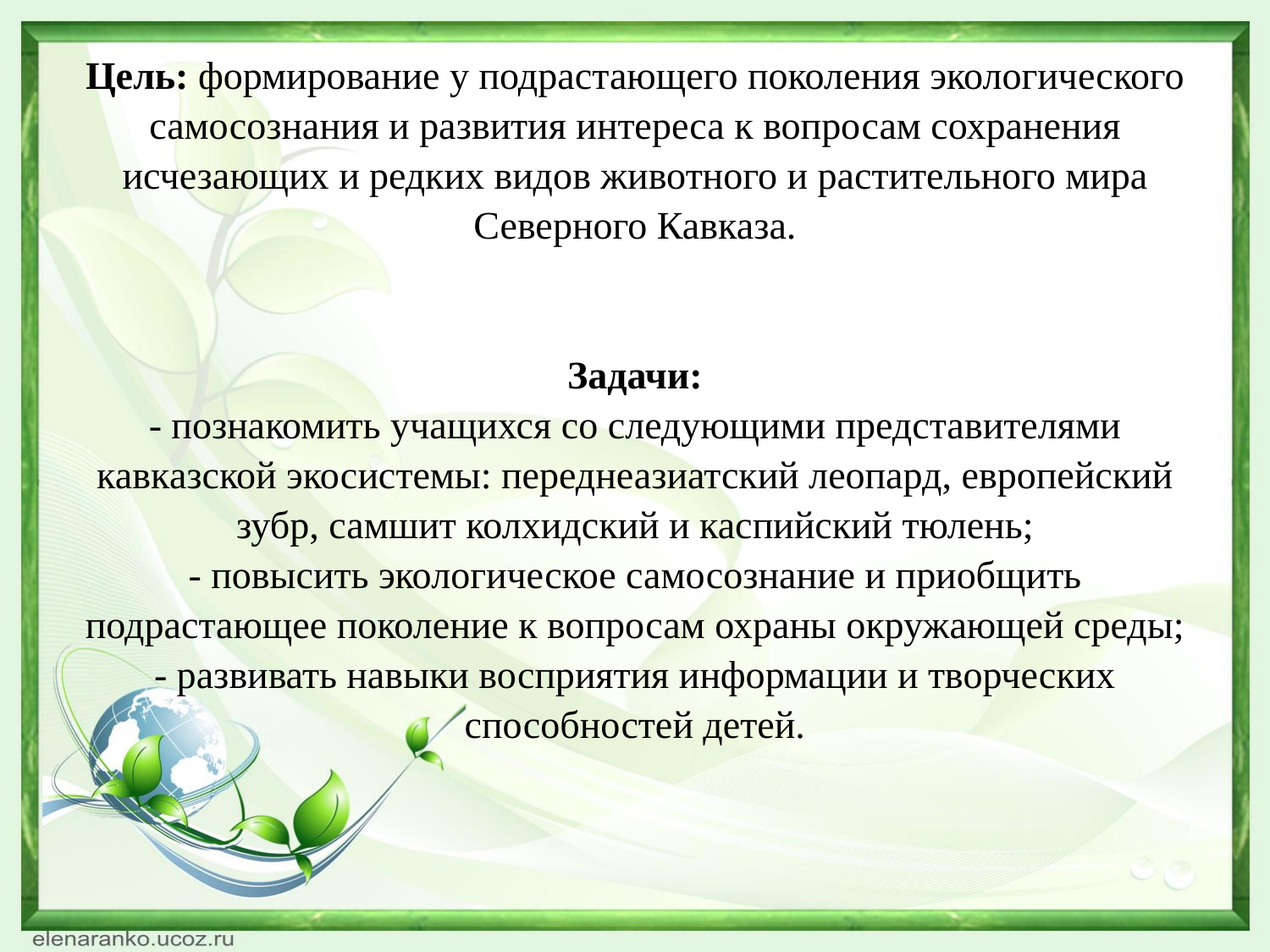

# Цель: формирование у подрастающего поколения экологического самосознания и развития интереса к вопросам сохранения исчезающих и редких видов животного и растительного мира Северного Кавказа.     Задачи: - познакомить учащихся со следующими представителями кавказской экосистемы: переднеазиатский леопард, европейский зубр, самшит колхидский и каспийский тюлень; - повысить экологическое самосознание и приобщить подрастающее поколение к вопросам охраны окружающей среды; - развивать навыки восприятия информации и творческих способностей детей.